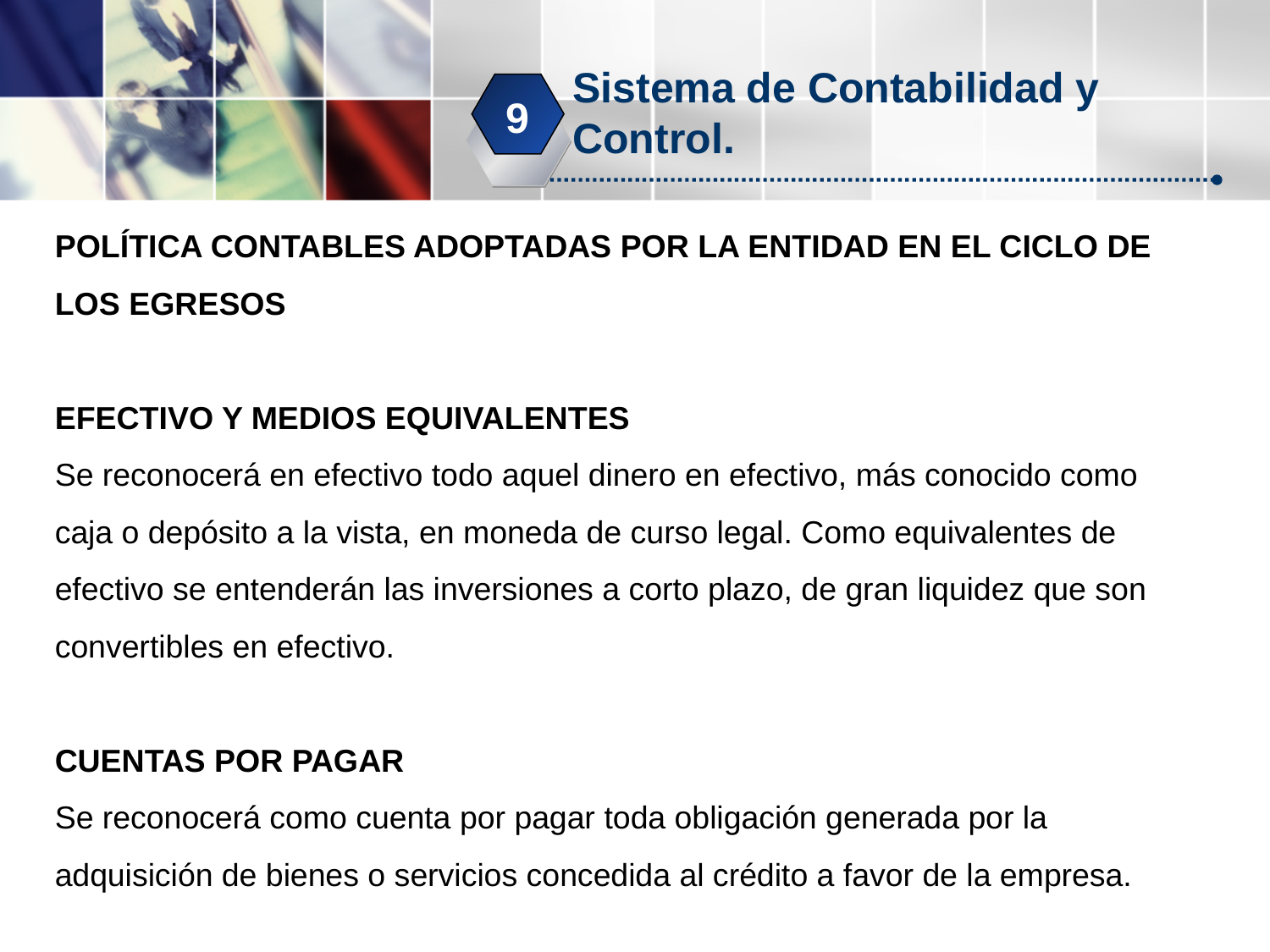

Sistema de Contabilidad y Control.

9

POLÍTICA CONTABLES ADOPTADAS POR LA ENTIDAD EN EL CICLO DE LOS EGRESOS

EFECTIVO Y MEDIOS EQUIVALENTES
Se reconocerá en efectivo todo aquel dinero en efectivo, más conocido como caja o depósito a la vista, en moneda de curso legal. Como equivalentes de efectivo se entenderán las inversiones a corto plazo, de gran liquidez que son convertibles en efectivo.

CUENTAS POR PAGAR
Se reconocerá como cuenta por pagar toda obligación generada por la adquisición de bienes o servicios concedida al crédito a favor de la empresa.